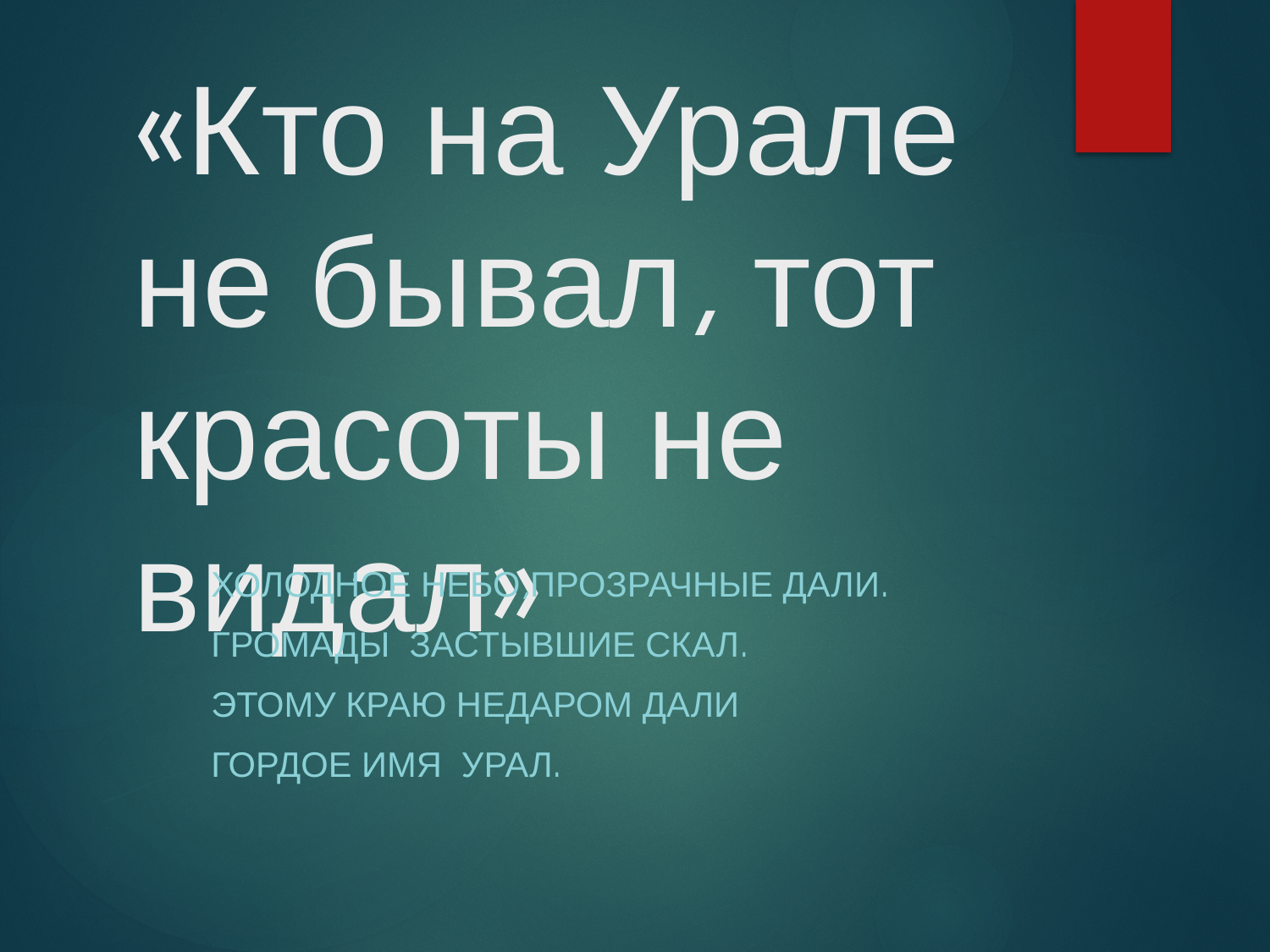

# «Кто на Урале не бывал, тот красоты не видал»
Холодное небо,прозрачные дали.
Громады  застывшие скал.
Этому краю недаром дали
Гордое имя  Урал.